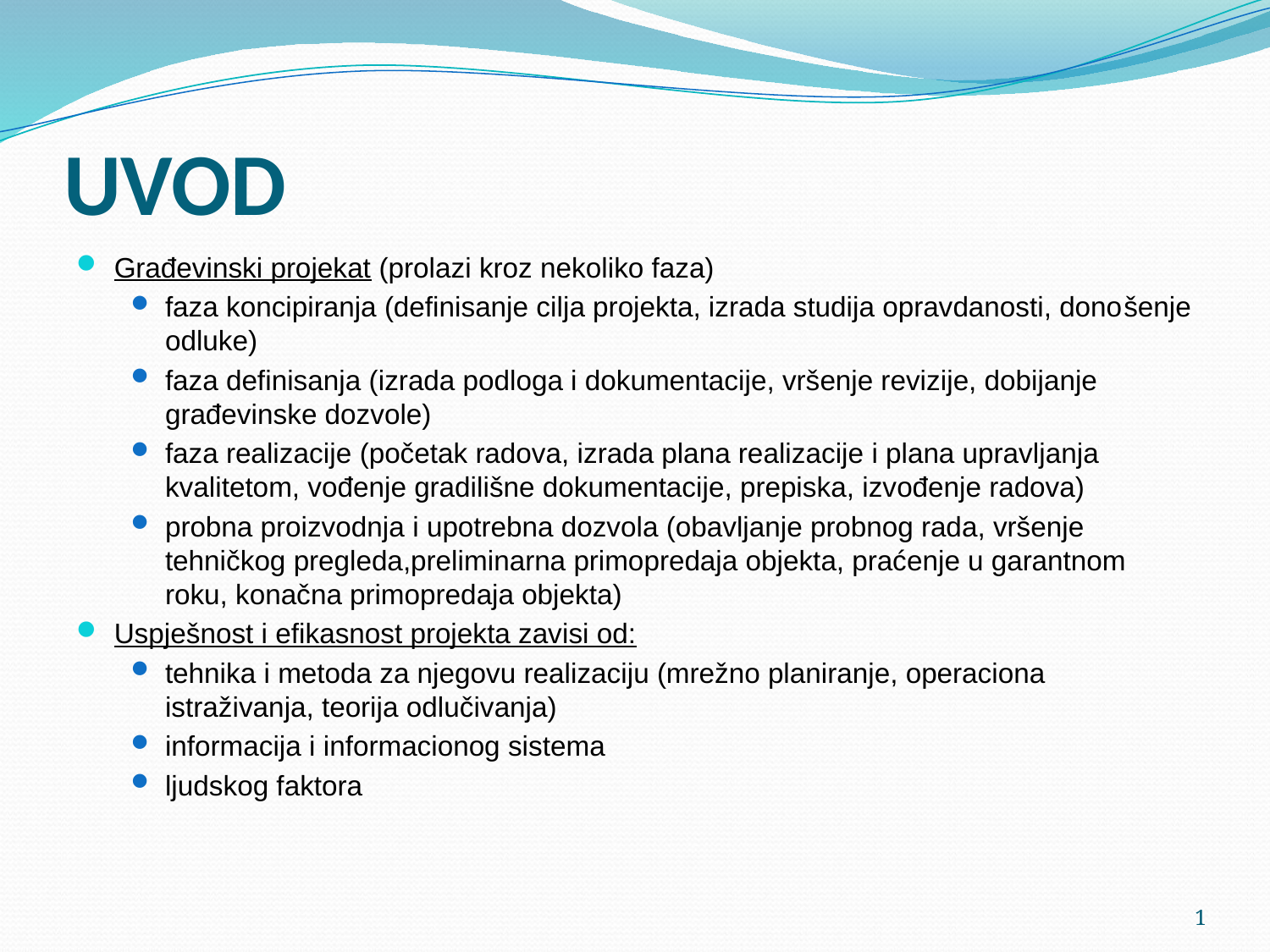

# UVOD
Građevinski projekat (prolazi kroz nekoliko faza)
faza koncipiranja (definisanje cilja projekta, izrada studija opravdanosti, donošenje odluke)
faza definisanja (izrada podloga i dokumentacije, vršenje revizije, dobijanje građevinske dozvole)
faza realizacije (početak radova, izrada plana realizacije i plana upravljanja kvalitetom, vođenje gradilišne dokumentacije, prepiska, izvođenje radova)
probna proizvodnja i upotrebna dozvola (obavljanje probnog rada, vršenje tehničkog pregleda,preliminarna primopredaja objekta, praćenje u garantnom roku, konačna primopredaja objekta)
Uspješnost i efikasnost projekta zavisi od:
tehnika i metoda za njegovu realizaciju (mrežno planiranje, operaciona istraživanja, teorija odlučivanja)
informacija i informacionog sistema
ljudskog faktora

1